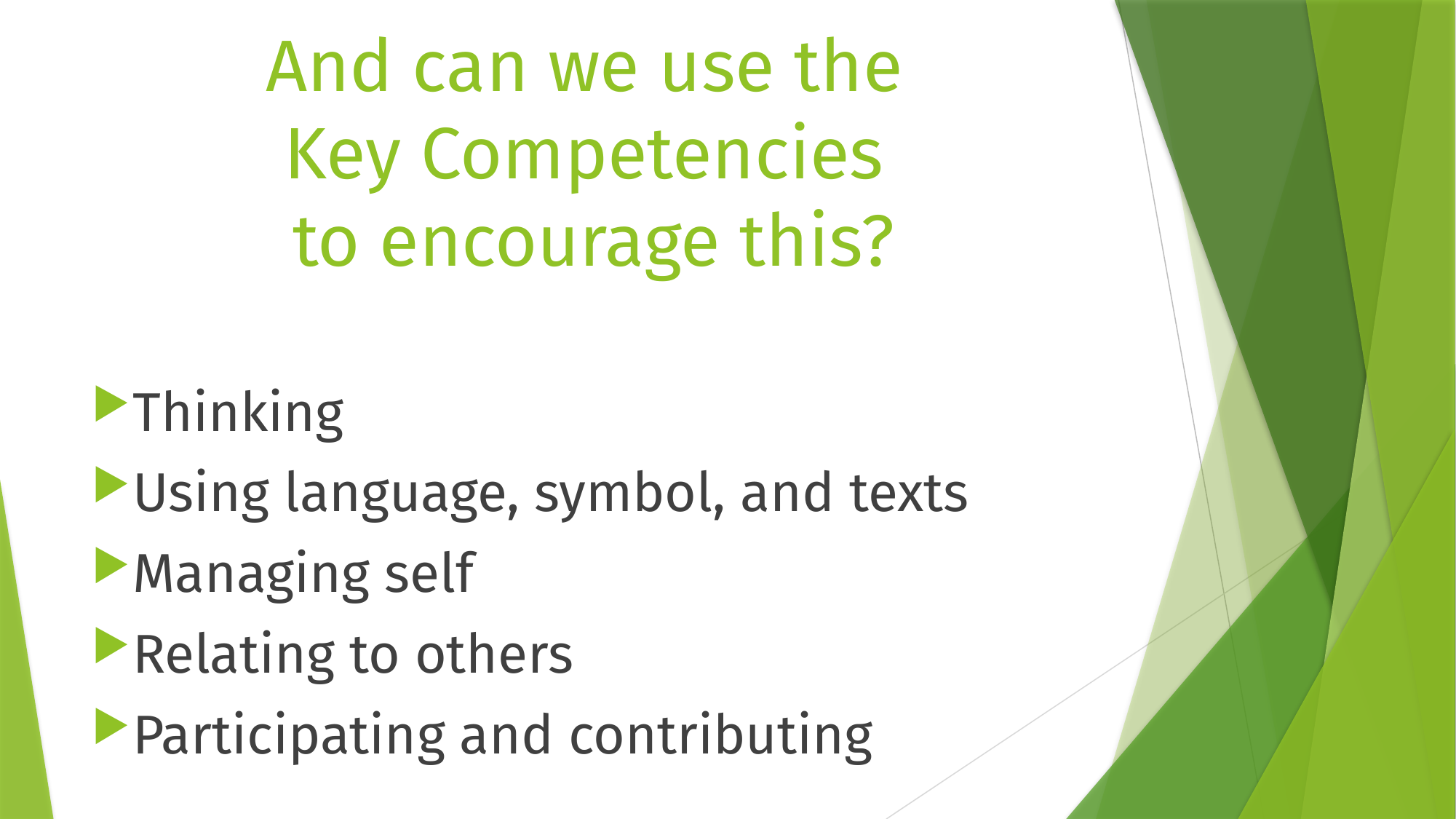

# And can we use the Key Competencies to encourage this?
Thinking
Using language, symbol, and texts
Managing self
Relating to others
Participating and contributing